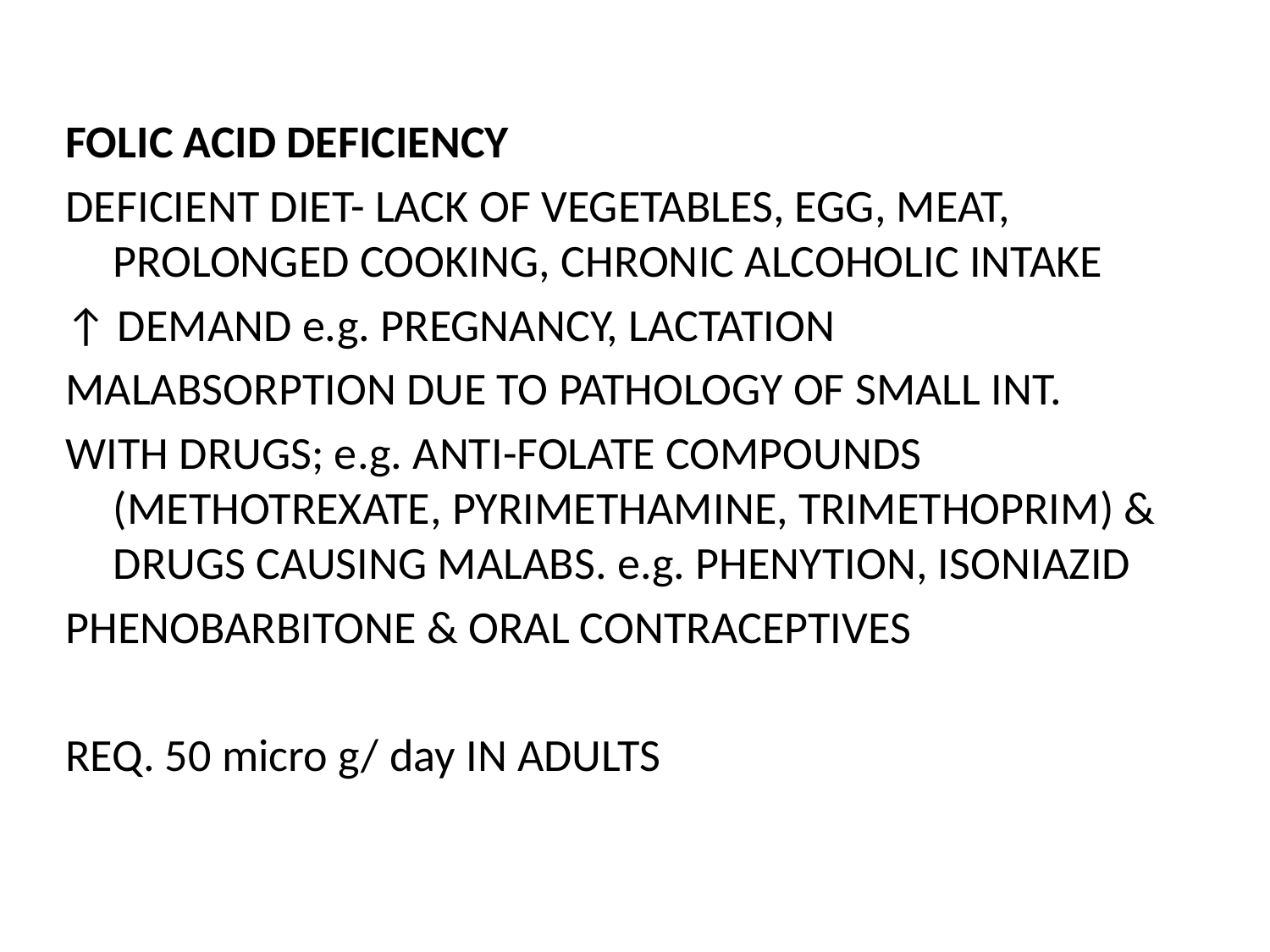

FOLIC ACID DEFICIENCY
DEFICIENT DIET- LACK OF VEGETABLES, EGG, MEAT, PROLONGED COOKING, CHRONIC ALCOHOLIC INTAKE
↑ DEMAND e.g. PREGNANCY, LACTATION
MALABSORPTION DUE TO PATHOLOGY OF SMALL INT.
WITH DRUGS; e.g. ANTI-FOLATE COMPOUNDS (METHOTREXATE, PYRIMETHAMINE, TRIMETHOPRIM) & DRUGS CAUSING MALABS. e.g. PHENYTION, ISONIAZID
PHENOBARBITONE & ORAL CONTRACEPTIVES

REQ. 50 micro g/ day IN ADULTS